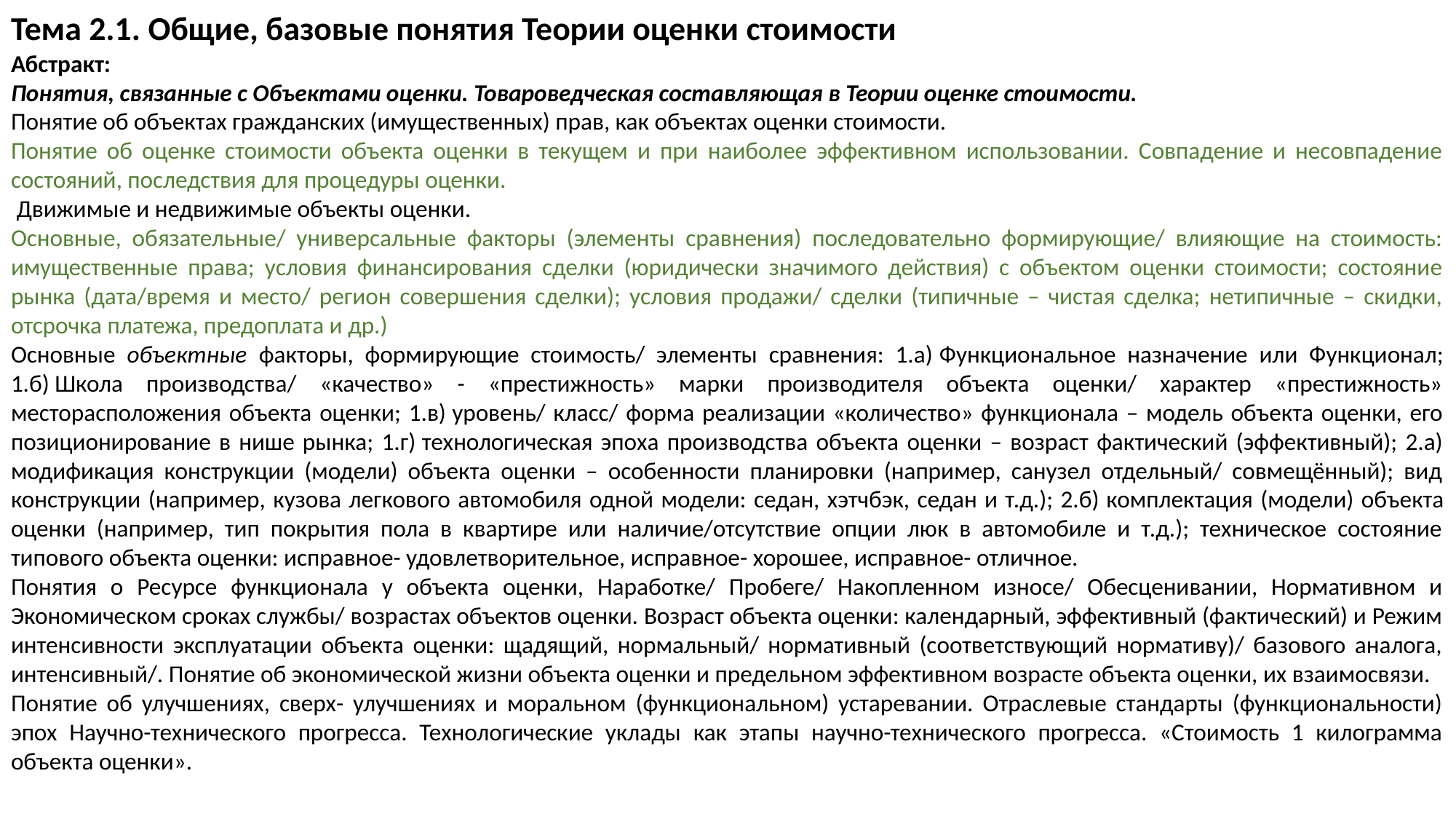

# Тема 2.1. Общие, базовые понятия Теории оценки стоимости
Абстракт:
Понятия, связанные с Объектами оценки. Товароведческая составляющая в Теории оценке стоимости.
Понятие об объектах гражданских (имущественных) прав, как объектах оценки стоимости.
Понятие об оценке стоимости объекта оценки в текущем и при наиболее эффективном использовании. Совпадение и несовпадение состояний, последствия для процедуры оценки.
 Движимые и недвижимые объекты оценки.
Основные, обязательные/ универсальные факторы (элементы сравнения) последовательно формирующие/ влияющие на стоимость: имущественные права; условия финансирования сделки (юридически значимого действия) с объектом оценки стоимости; состояние рынка (дата/время и место/ регион совершения сделки); условия продажи/ сделки (типичные – чистая сделка; нетипичные – скидки, отсрочка платежа, предоплата и др.)
Основные объектные факторы, формирующие стоимость/ элементы сравнения: 1.а) Функциональное назначение или Функционал; 1.б) Школа производства/ «качество» - «престижность» марки производителя объекта оценки/ характер «престижность» месторасположения объекта оценки; 1.в) уровень/ класс/ форма реализации «количество» функционала – модель объекта оценки, его позиционирование в нише рынка; 1.г) технологическая эпоха производства объекта оценки – возраст фактический (эффективный); 2.а) модификация конструкции (модели) объекта оценки – особенности планировки (например, санузел отдельный/ совмещённый); вид конструкции (например, кузова легкового автомобиля одной модели: седан, хэтчбэк, седан и т.д.); 2.б) комплектация (модели) объекта оценки (например, тип покрытия пола в квартире или наличие/отсутствие опции люк в автомобиле и т.д.); техническое состояние типового объекта оценки: исправное- удовлетворительное, исправное- хорошее, исправное- отличное.
Понятия о Ресурсе функционала у объекта оценки, Наработке/ Пробеге/ Накопленном износе/ Обесценивании, Нормативном и Экономическом сроках службы/ возрастах объектов оценки. Возраст объекта оценки: календарный, эффективный (фактический) и Режим интенсивности эксплуатации объекта оценки: щадящий, нормальный/ нормативный (соответствующий нормативу)/ базового аналога, интенсивный/. Понятие об экономической жизни объекта оценки и предельном эффективном возрасте объекта оценки, их взаимосвязи.
Понятие об улучшениях, сверх- улучшениях и моральном (функциональном) устаревании. Отраслевые стандарты (функциональности) эпох Научно-технического прогресса. Технологические уклады как этапы научно-технического прогресса. «Стоимость 1 килограмма объекта оценки».